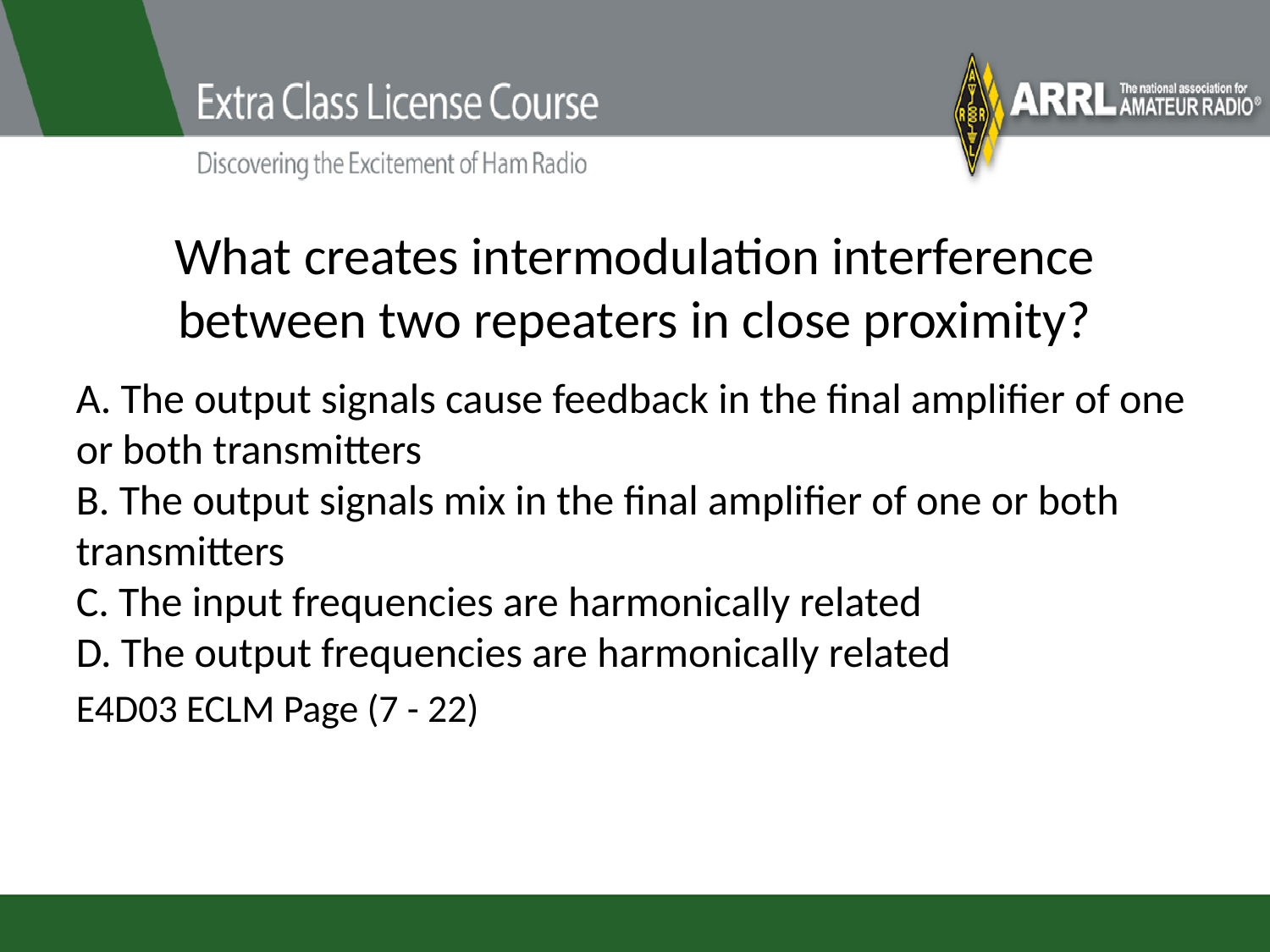

# What creates intermodulation interference between two repeaters in close proximity?
A. The output signals cause feedback in the final amplifier of one or both transmitters
B. The output signals mix in the final amplifier of one or both transmitters
C. The input frequencies are harmonically related
D. The output frequencies are harmonically related
E4D03 ECLM Page (7 - 22)